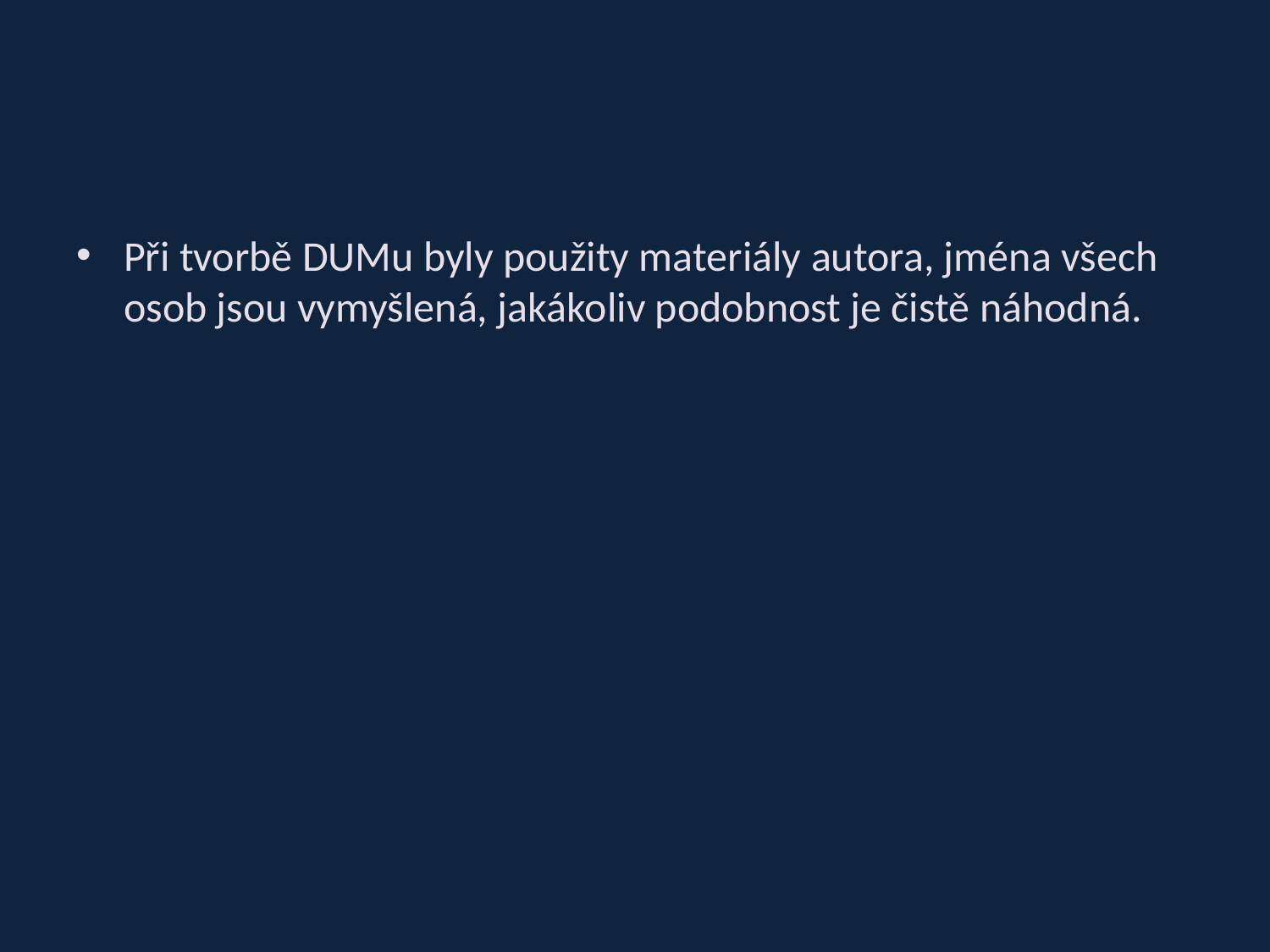

#
Při tvorbě DUMu byly použity materiály autora, jména všech osob jsou vymyšlená, jakákoliv podobnost je čistě náhodná.